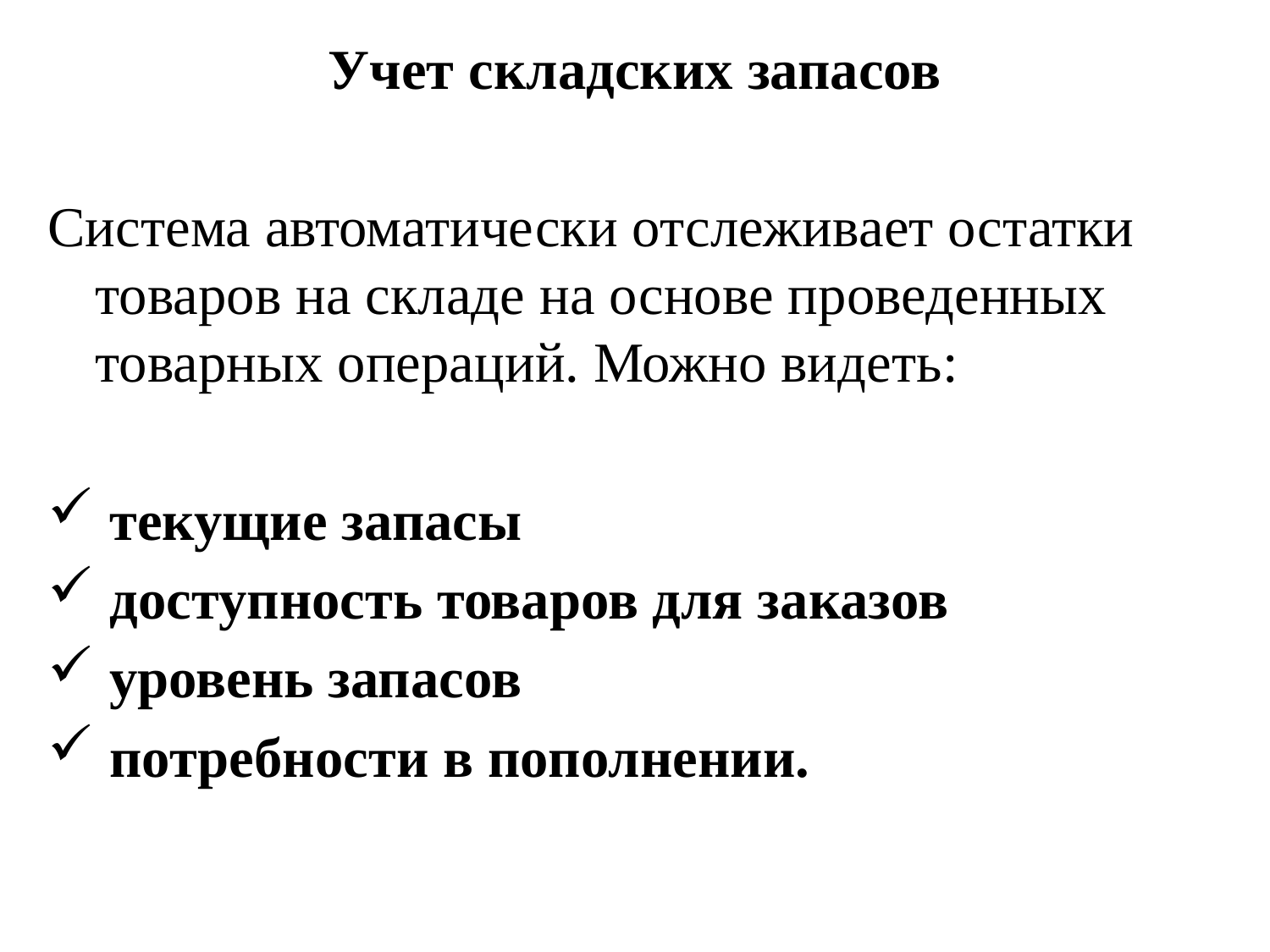

Учет складских запасов

Система автоматически отслеживает остатки товаров на складе на основе проведенных товарных операций. Можно видеть:

 текущие запасы
 доступность товаров для заказов
 уровень запасов
 потребности в пополнении.